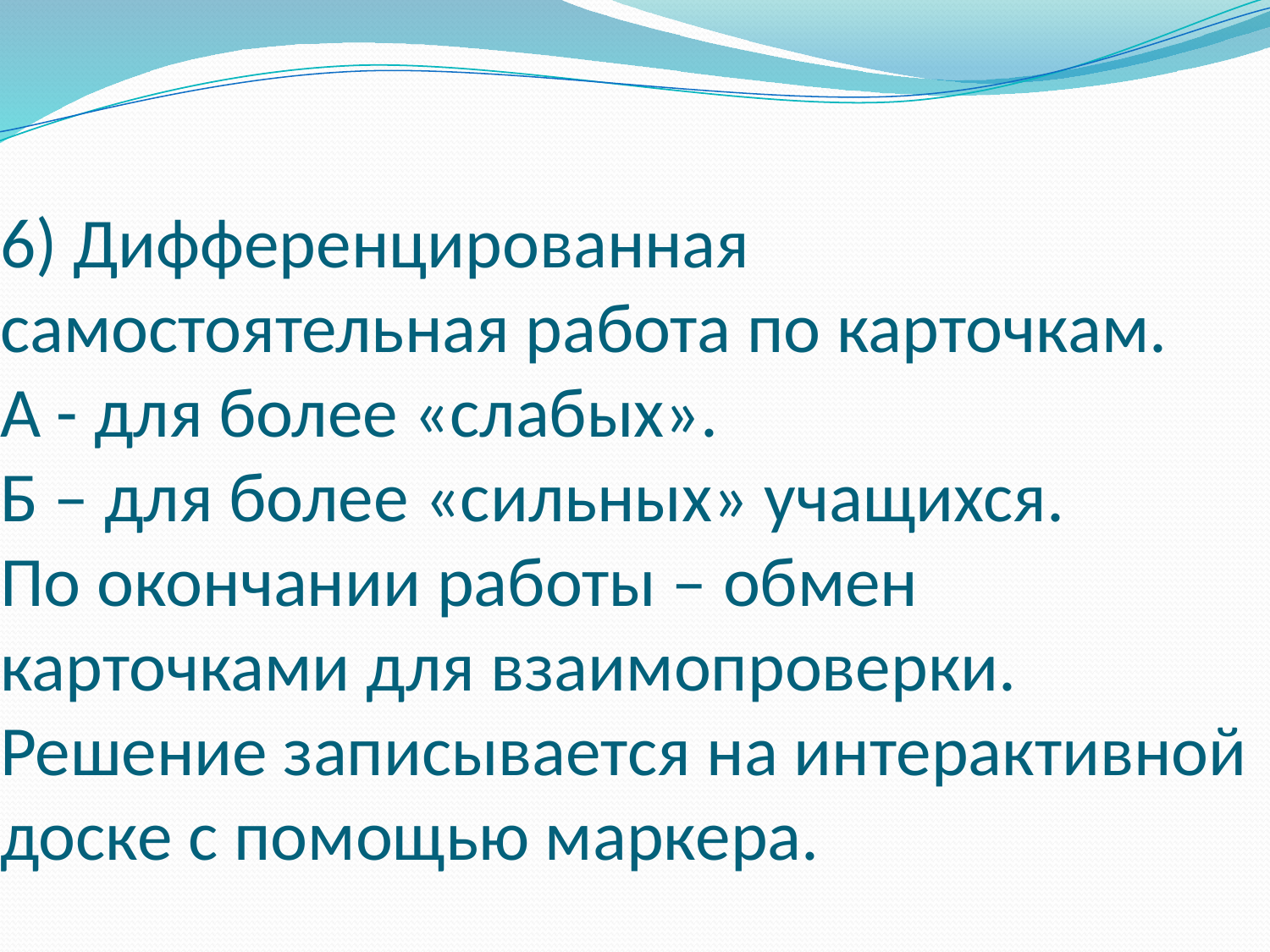

# 6) Дифференцированная самостоятельная работа по карточкам. А - для более «слабых». Б – для более «сильных» учащихся. По окончании работы – обмен карточками для взаимопроверки. Решение записывается на интерактивной доске с помощью маркера.